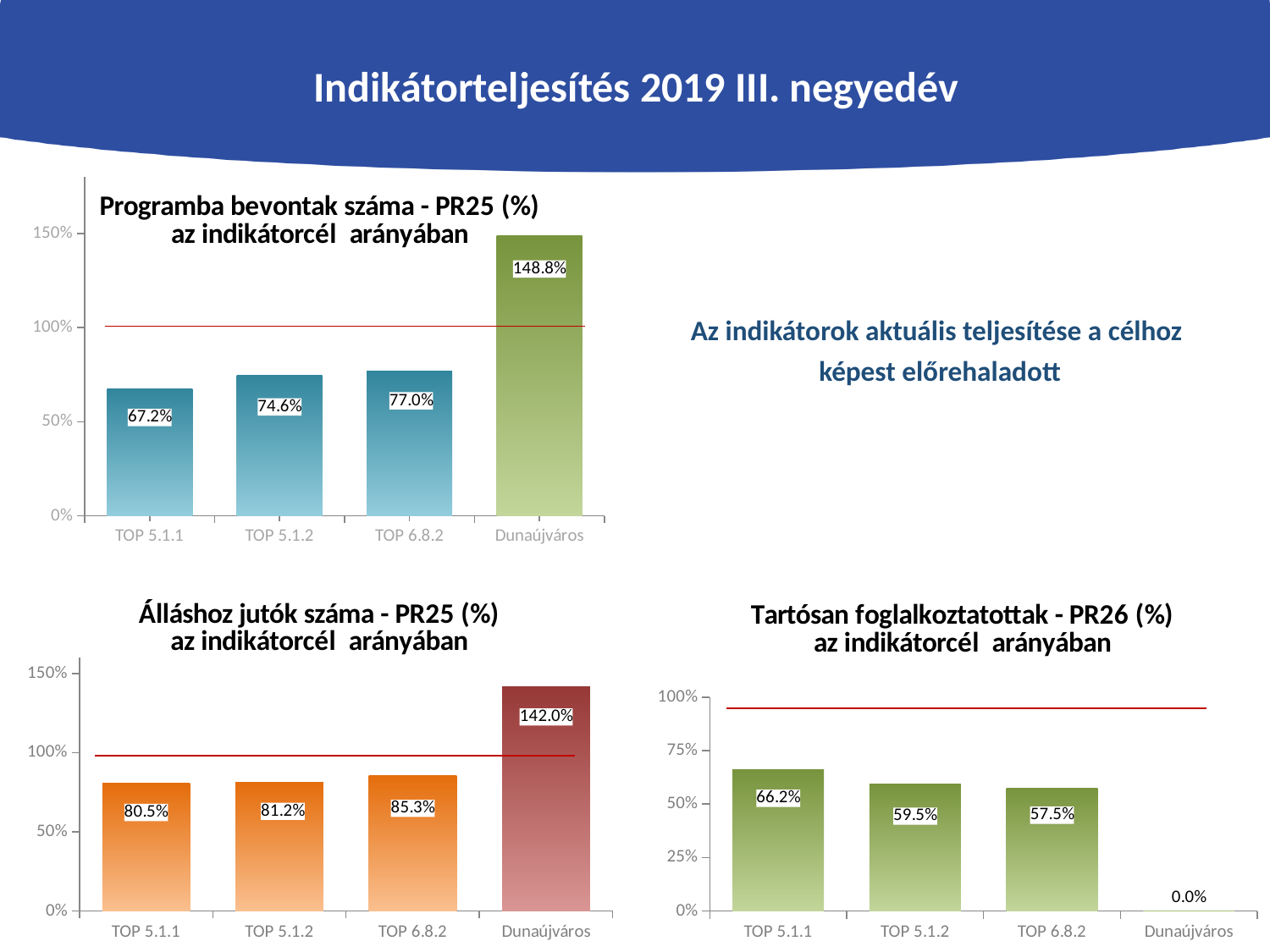

# Indikátorteljesítés 2019 III. negyedév

### Chart: Programba bevontak száma - PR25 (%)
az indikátorcél  arányában

| Category |  |
|---|---|
| TOP 5.1.1 | 0.6722833945056167 |
| TOP 5.1.2 | 0.746307890837834 |
| TOP 6.8.2 | 0.7702648475120385 |
| Dunaújváros | 1.4878587196467992 |
Az indikátorok aktuális teljesítése a célhoz
képest előrehaladott

### Chart: Álláshoz jutók száma - PR25 (%)
az indikátorcél  arányában

| Category |  |
|---|---|
| TOP 5.1.1 | 0.8048489666136724 |
| TOP 5.1.2 | 0.8123236655005078 |
| TOP 6.8.2 | 0.853045439896874 |
| Dunaújváros | 1.42 |

### Chart: Tartósan foglalkoztatottak - PR26 (%)
az indikátorcél  arányában

| Category |  |
|---|---|
| TOP 5.1.1 | 0.6618381618381618 |
| TOP 5.1.2 | 0.5951164111300398 |
| TOP 6.8.2 | 0.5746606334841629 |
| Dunaújváros | 0.0 |